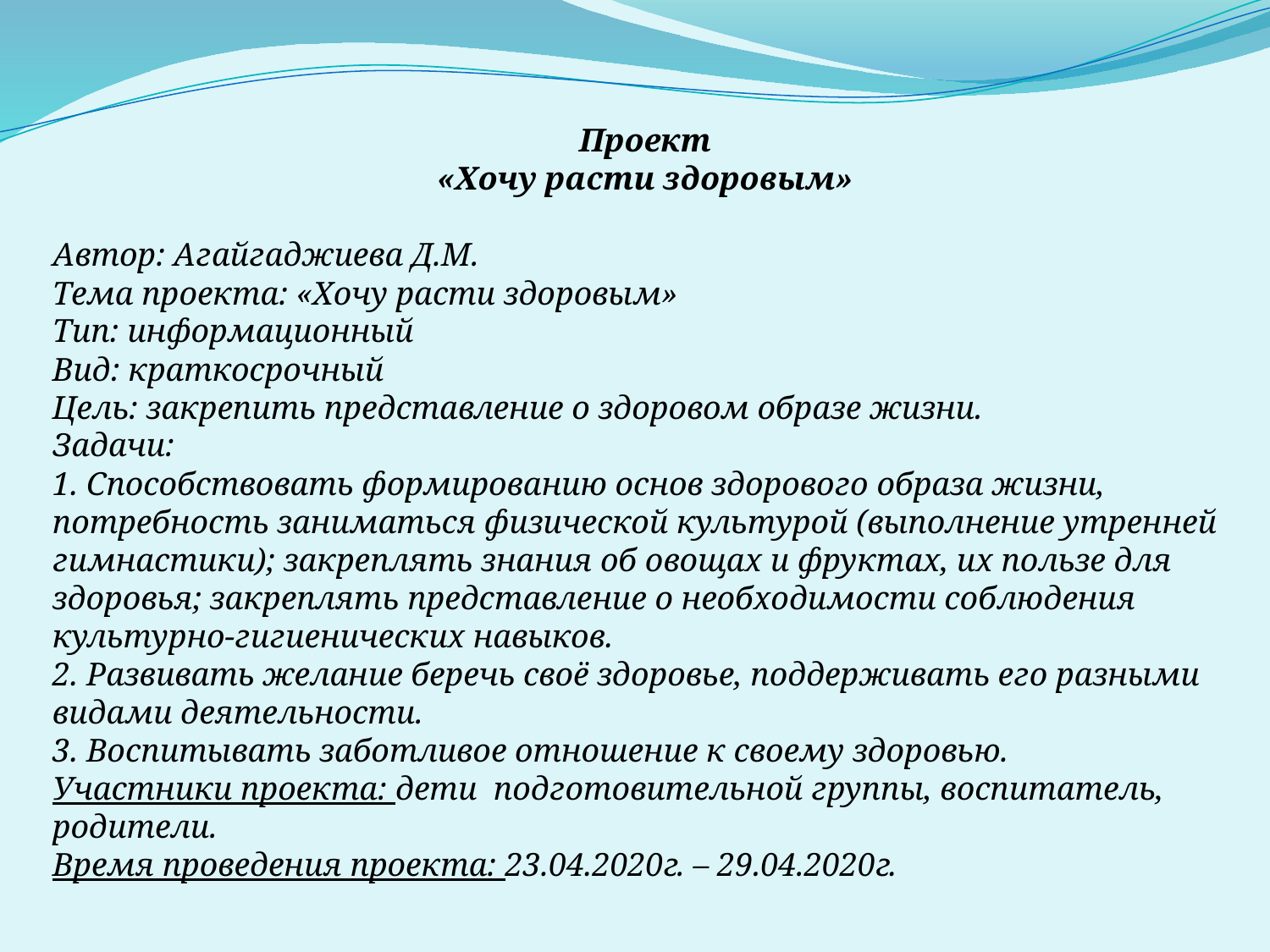

Проект
«Хочу расти здоровым»

Автор: Агайгаджиева Д.М.
Тема проекта: «Хочу расти здоровым»
Тип: информационный
Вид: краткосрочный
Цель: закрепить представление о здоровом образе жизни.
Задачи:
1. Способствовать формированию основ здорового образа жизни, потребность заниматься физической культурой (выполнение утренней гимнастики); закреплять знания об овощах и фруктах, их пользе для здоровья; закреплять представление о необходимости соблюдения культурно-гигиенических навыков.
2. Развивать желание беречь своё здоровье, поддерживать его разными видами деятельности.
3. Воспитывать заботливое отношение к своему здоровью.
Участники проекта: дети  подготовительной группы, воспитатель, родители.
Время проведения проекта: 23.04.2020г. – 29.04.2020г.